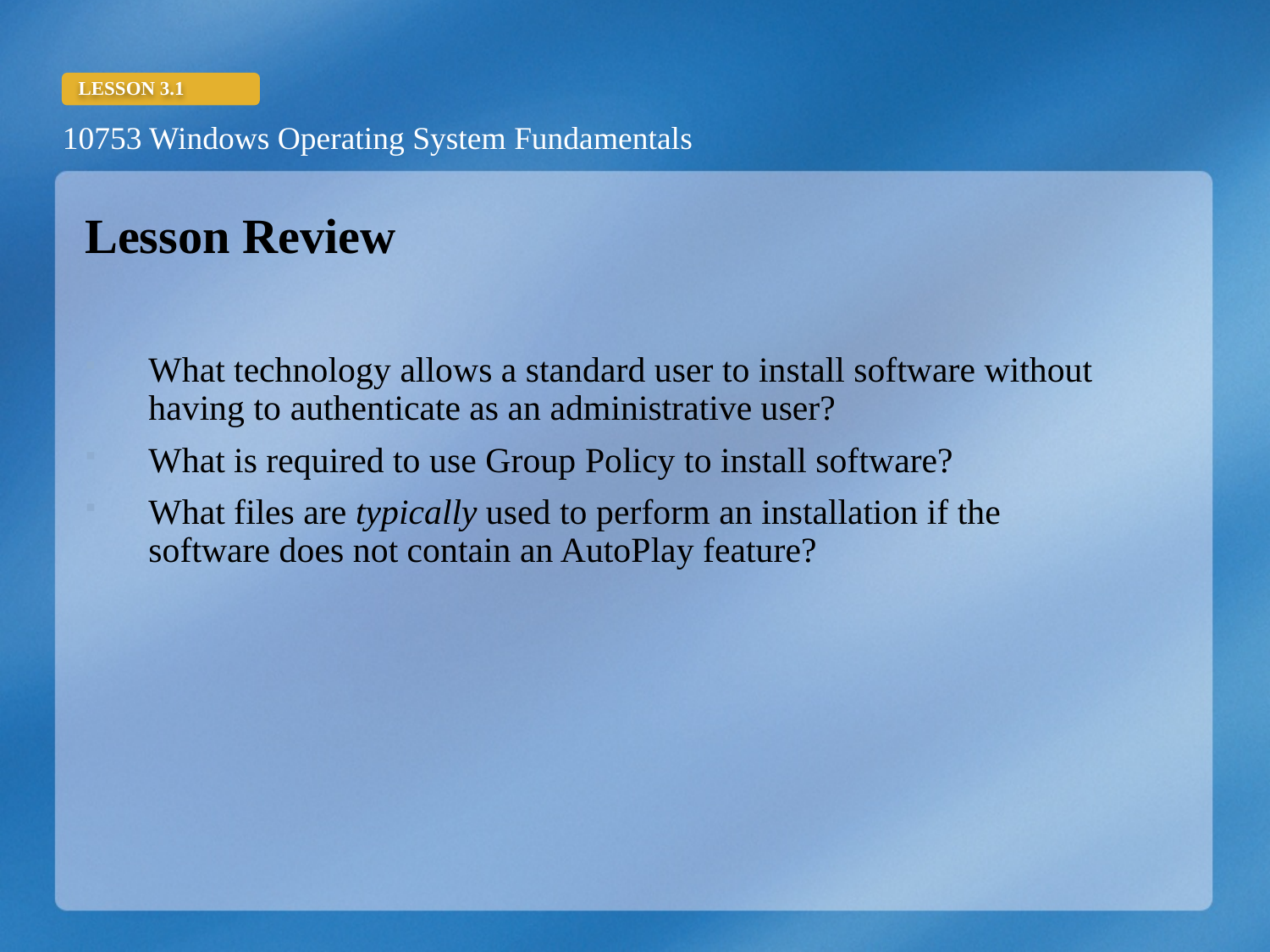

Lesson Review

What technology allows a standard user to install software without having to authenticate as an administrative user?
What is required to use Group Policy to install software?
What files are typically used to perform an installation if the software does not contain an AutoPlay feature?